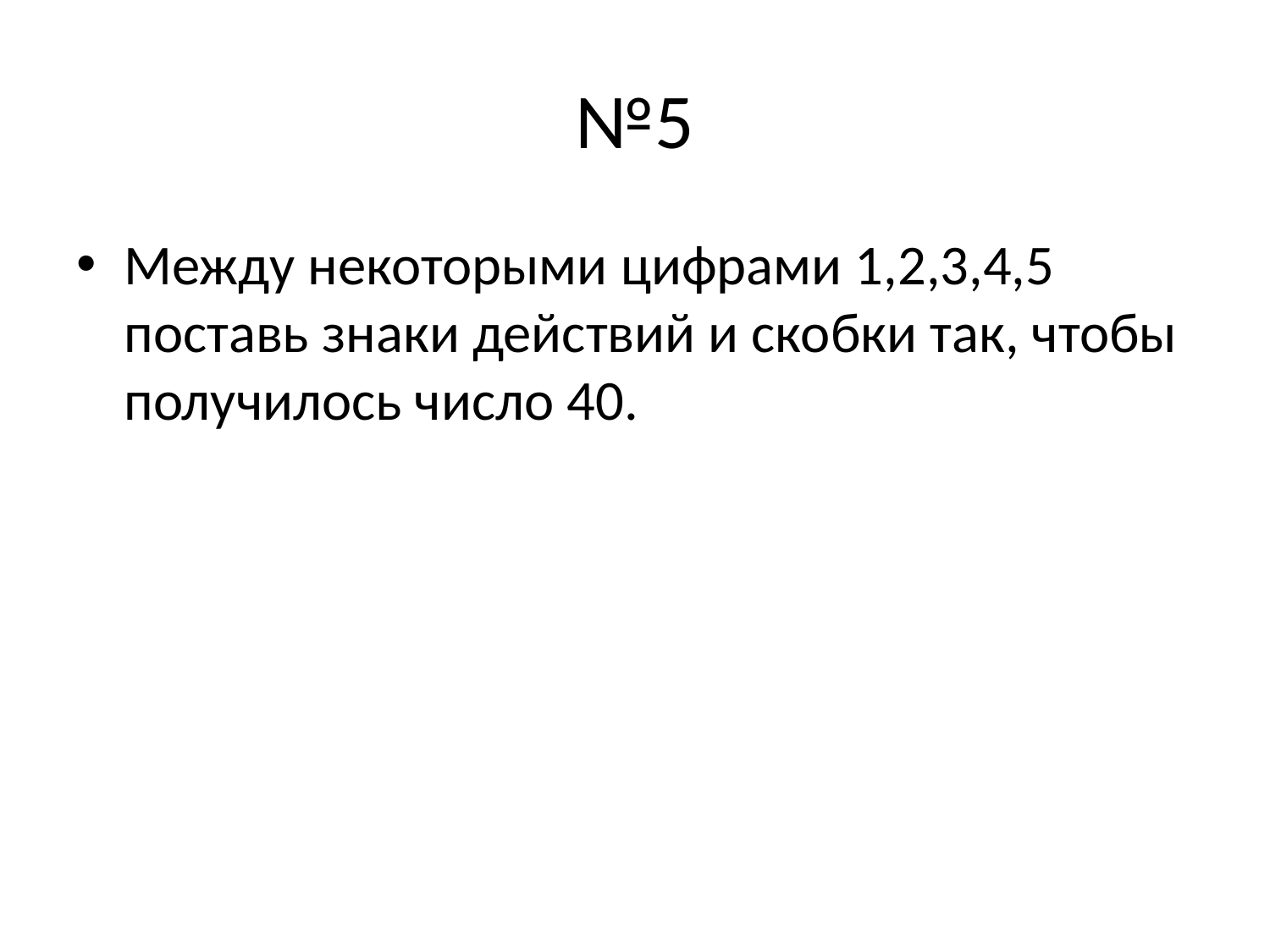

# №5
Между некоторыми цифрами 1,2,3,4,5 поставь знаки действий и скобки так, чтобы получилось число 40.